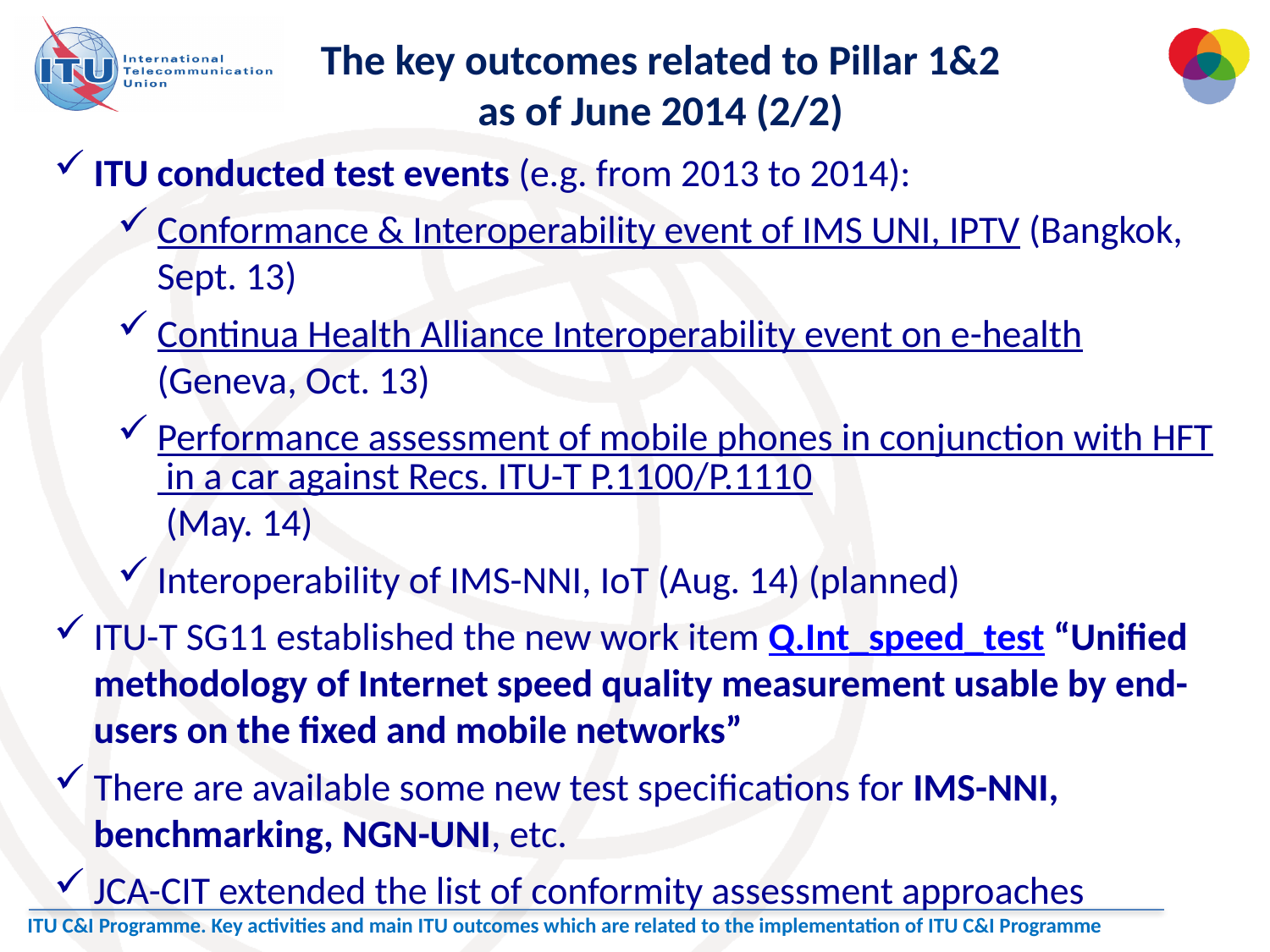

The key outcomes related to Pillar 1&2
as of June 2014 (2/2)
ITU conducted test events (e.g. from 2013 to 2014):
Conformance & Interoperability event of IMS UNI, IPTV (Bangkok, Sept. 13)
Continua Health Alliance Interoperability event on e-health (Geneva, Oct. 13)
Performance assessment of mobile phones in conjunction with HFT in a car against Recs. ITU-T P.1100/P.1110 (May. 14)
Interoperability of IMS-NNI, IoT (Aug. 14) (planned)
ITU-T SG11 established the new work item Q.Int_speed_test “Unified methodology of Internet speed quality measurement usable by end-users on the fixed and mobile networks”
There are available some new test specifications for IMS-NNI, benchmarking, NGN-UNI, etc.
JCA-CIT extended the list of conformity assessment approaches